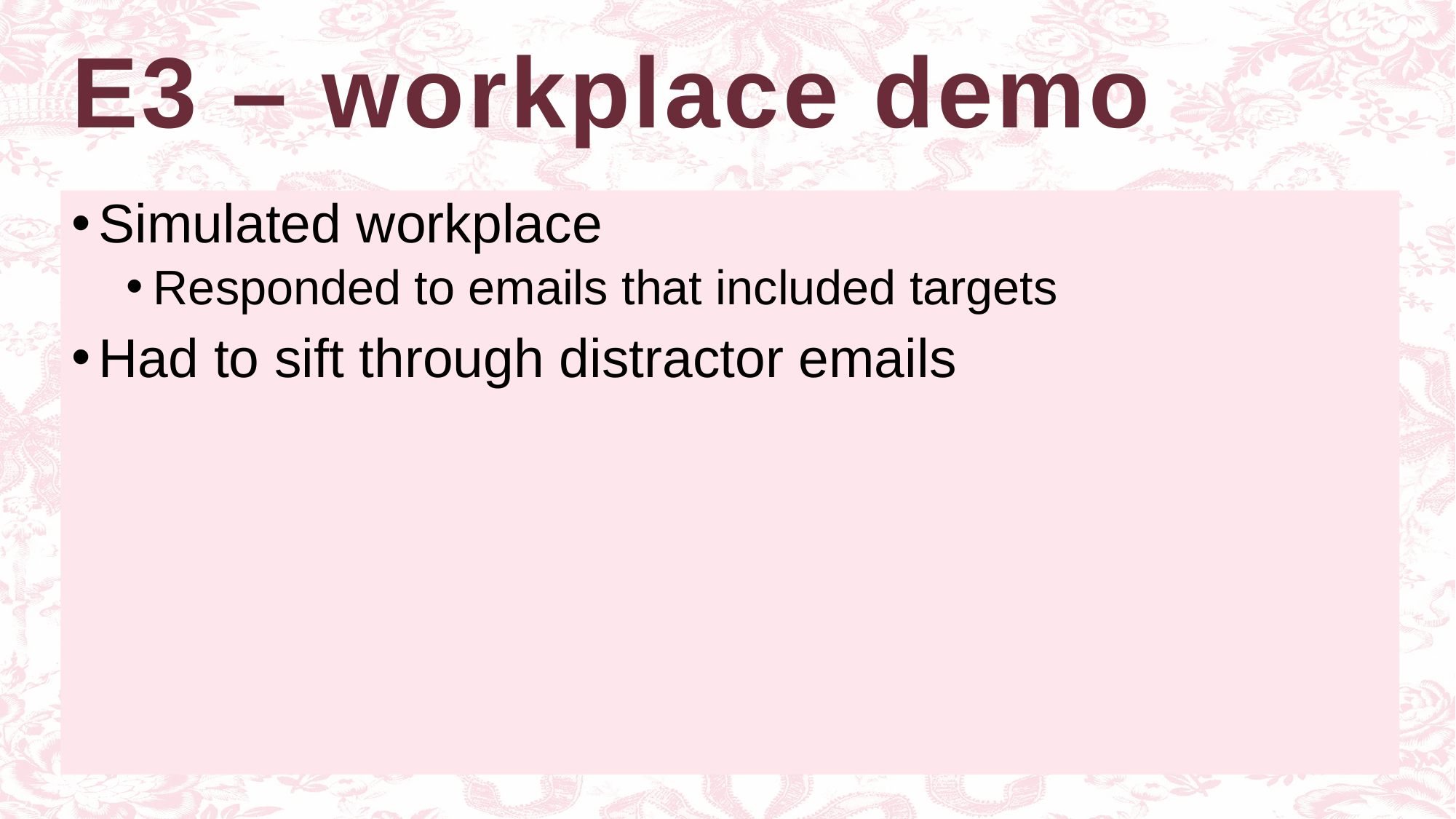

# E3 – workplace demo
Simulated workplace
Responded to emails that included targets
Had to sift through distractor emails